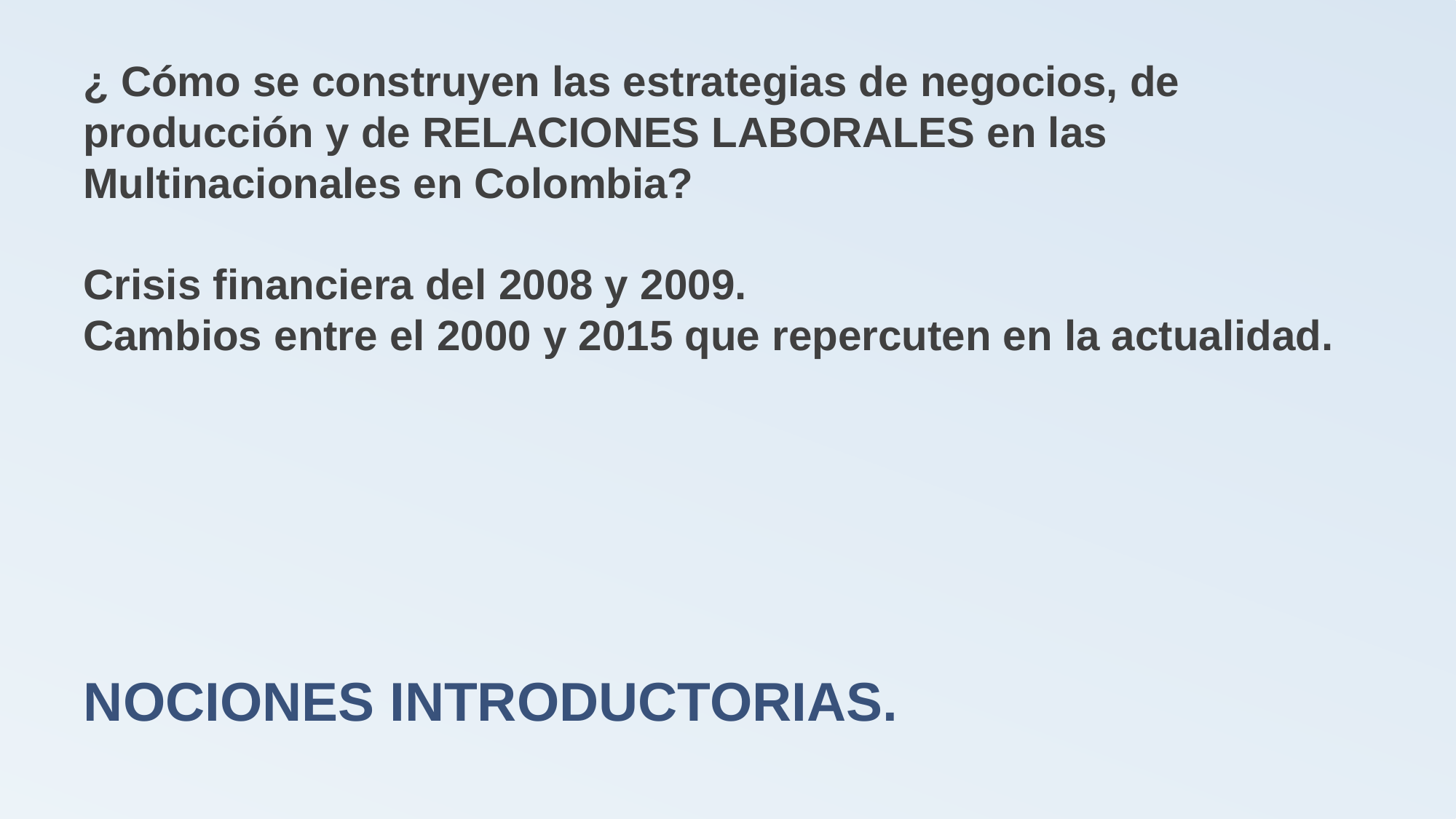

¿ Cómo se construyen las estrategias de negocios, de producción y de RELACIONES LABORALES en las Multinacionales en Colombia?

Crisis financiera del 2008 y 2009.
Cambios entre el 2000 y 2015 que repercuten en la actualidad.
# NOCIONES INTRODUCTORIAS.